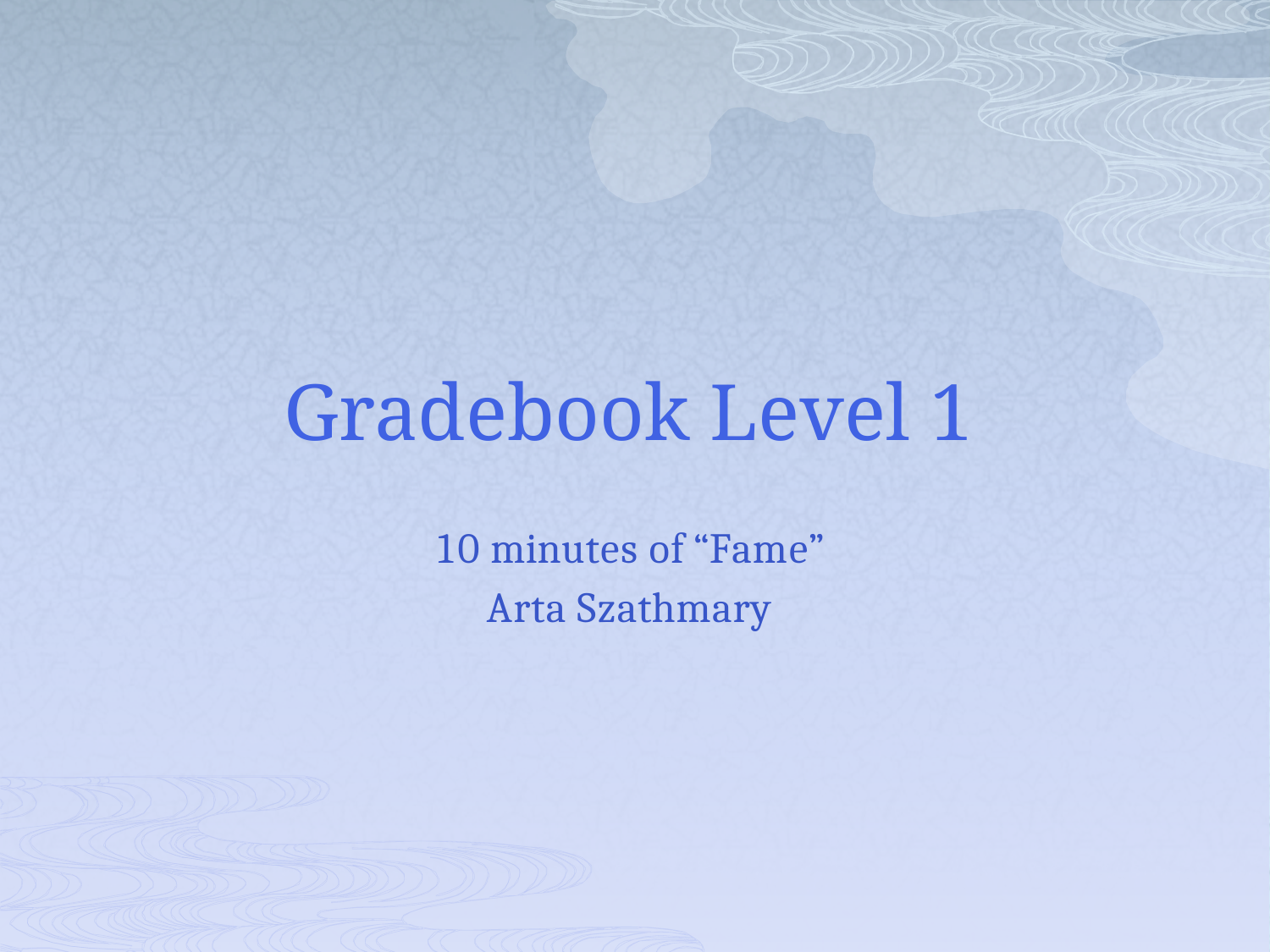

# Gradebook Level 1
10 minutes of “Fame”
Arta Szathmary